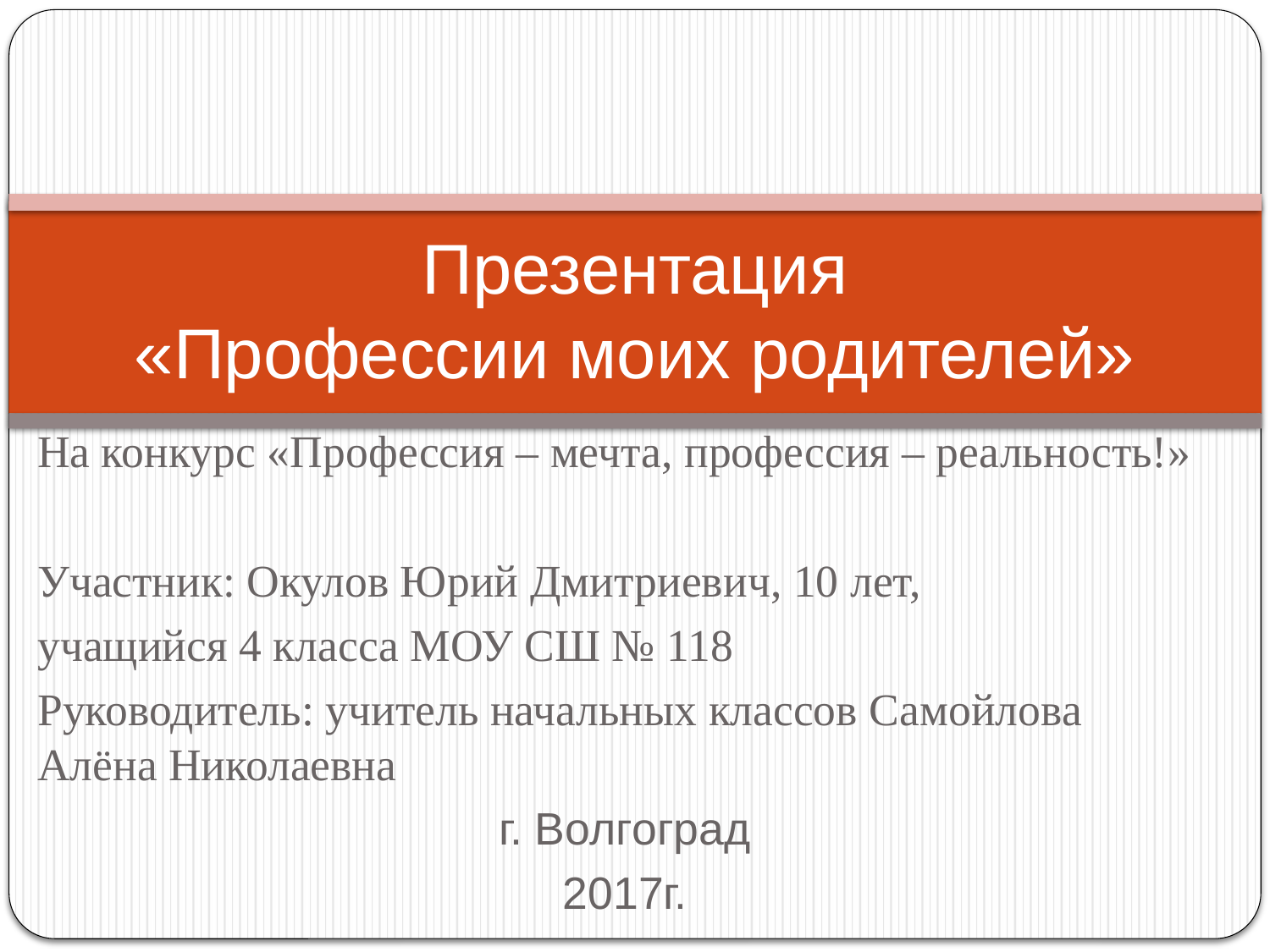

# Презентация «Профессии моих родителей»
На конкурс «Профессия – мечта, профессия – реальность!»

Участник: Окулов Юрий Дмитриевич, 10 лет,
учащийся 4 класса МОУ СШ № 118
Руководитель: учитель начальных классов Самойлова Алёна Николаевна
г. Волгоград
2017г.